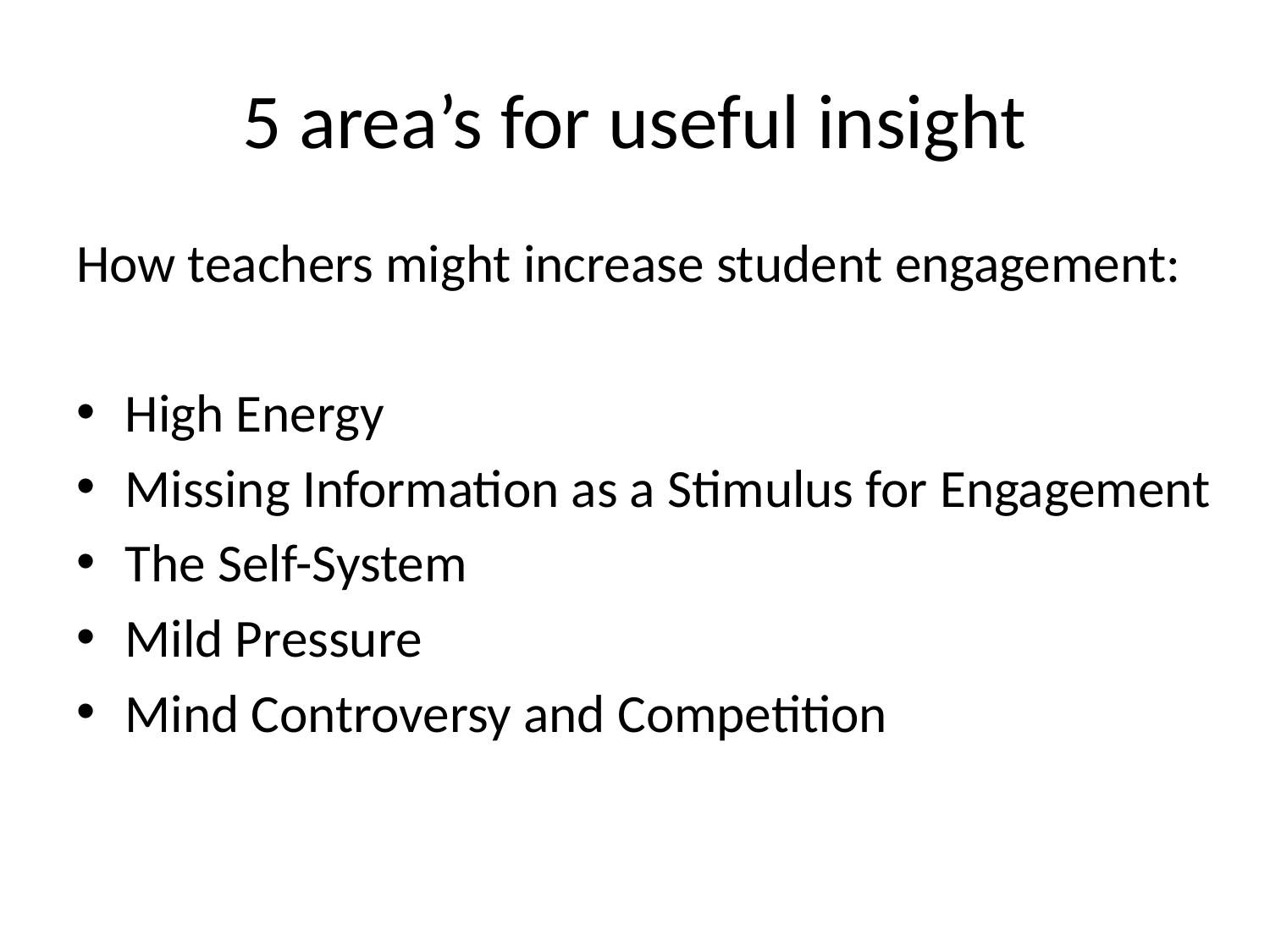

# 5 area’s for useful insight
How teachers might increase student engagement:

High Energy
Missing Information as a Stimulus for Engagement
The Self-System
Mild Pressure
Mind Controversy and Competition